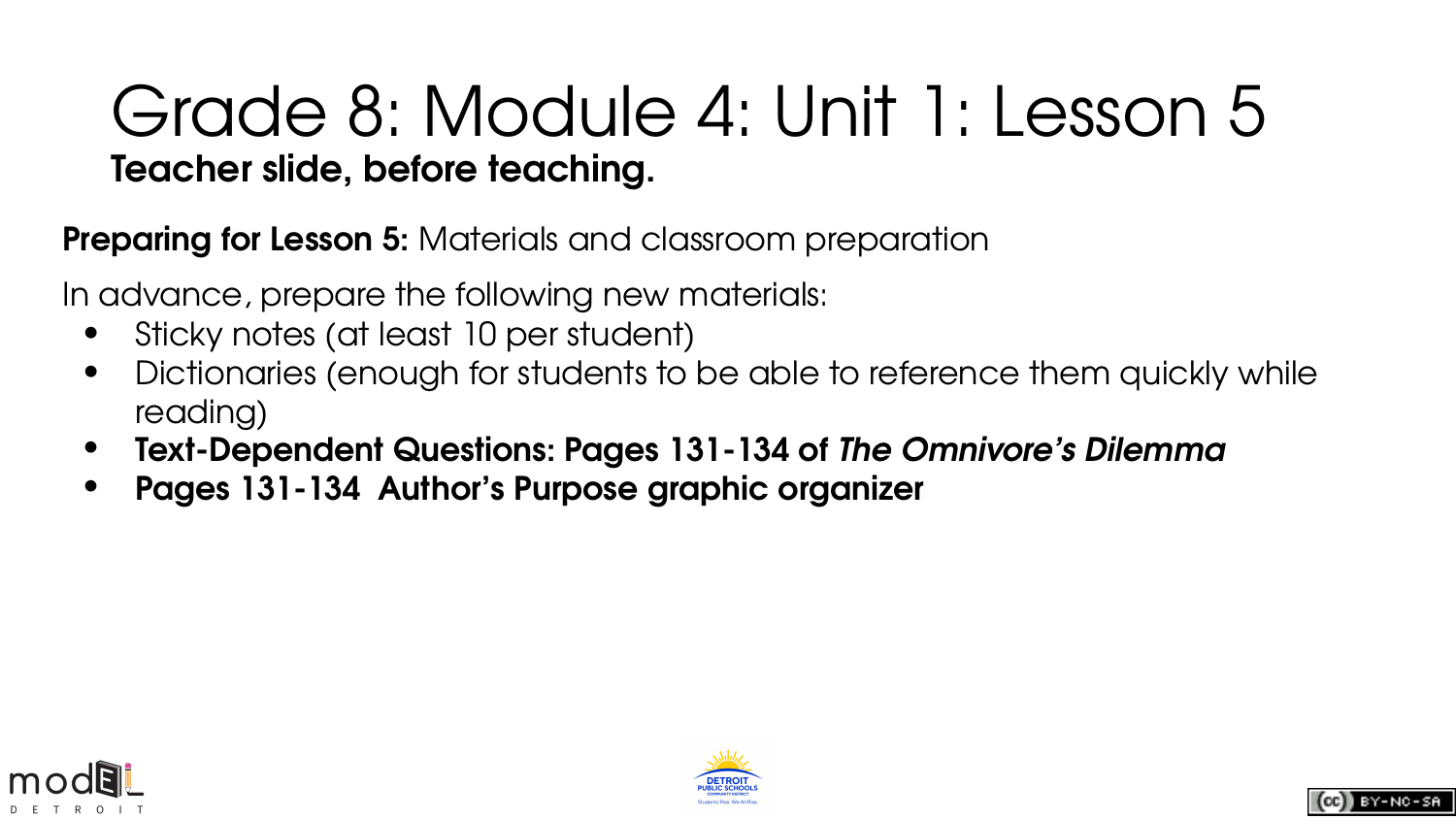

# Grade 8: Module 4: Unit 1: Lesson 5
Teacher slide, before teaching.

Preparing for Lesson 5: Materials and classroom preparation
In advance, prepare the following new materials:
Sticky notes (at least 10 per student)
Dictionaries (enough for students to be able to reference them quickly while reading)
Text-Dependent Questions: Pages 131-134 of The Omnivore’s Dilemma
Pages 131-134  Author’s Purpose graphic organizer